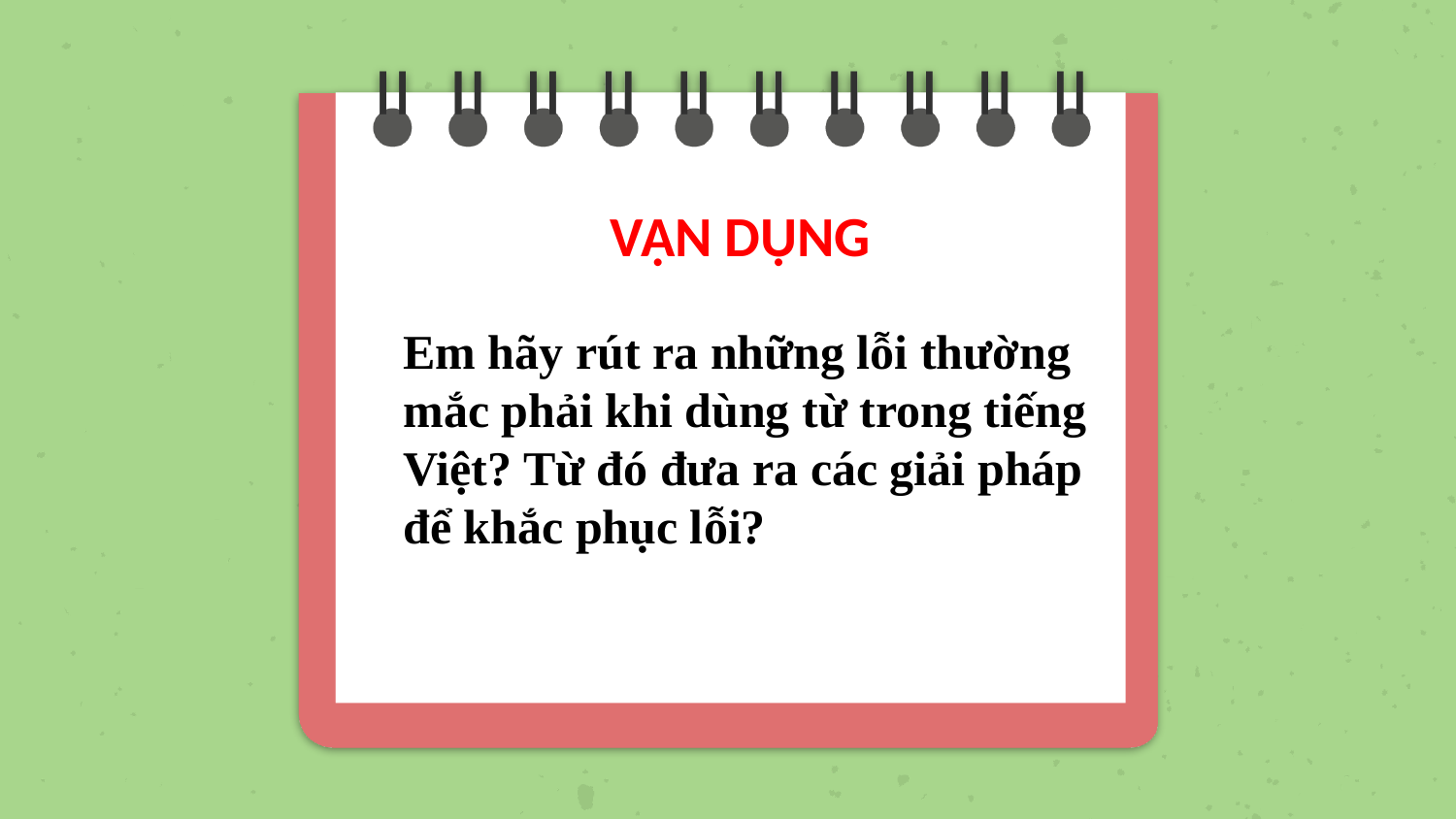

VẬN DỤNG
Em hãy rút ra những lỗi thường mắc phải khi dùng từ trong tiếng Việt? Từ đó đưa ra các giải pháp để khắc phục lỗi?